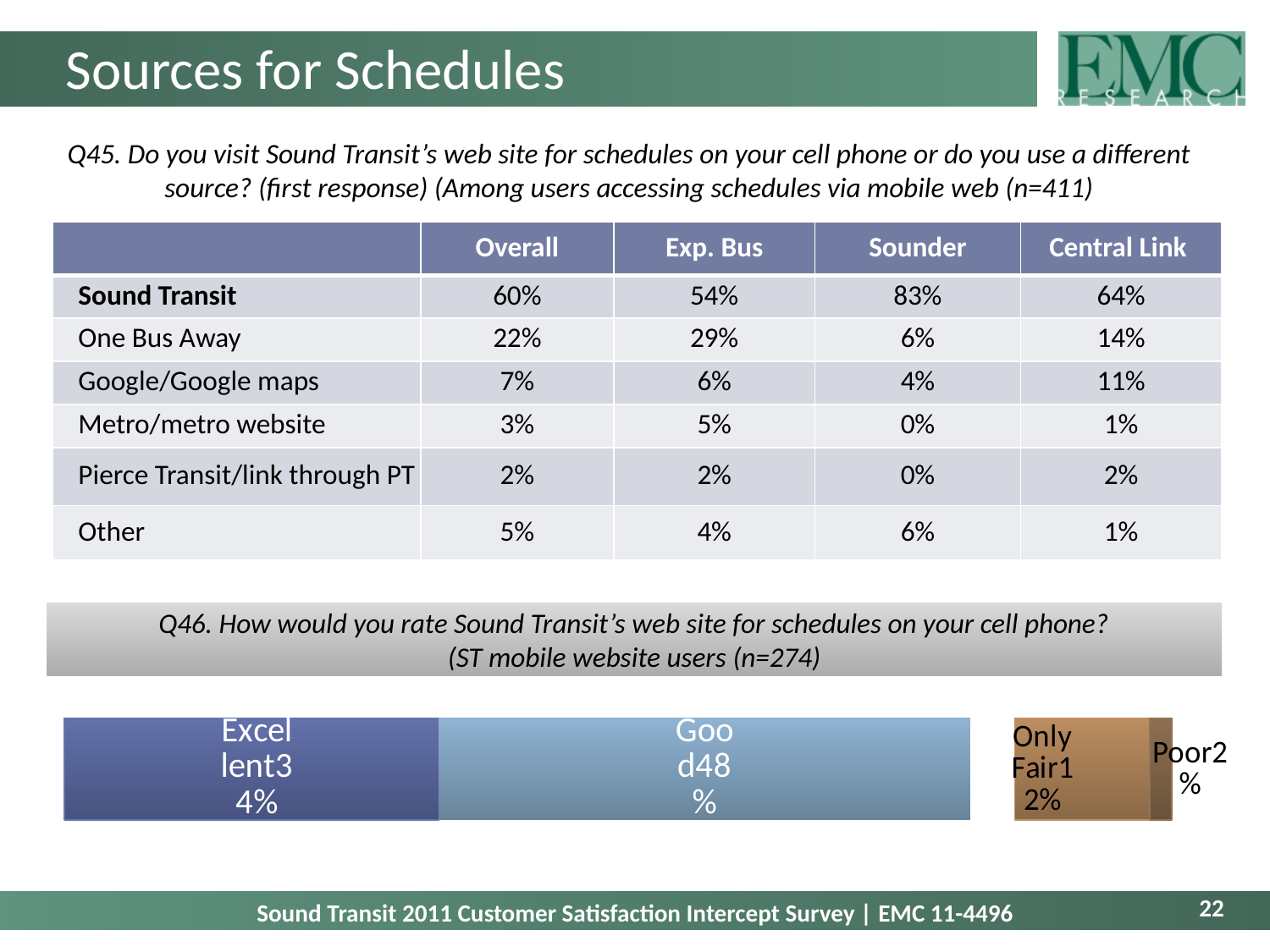

# Sources for Schedules
Q45. Do you visit Sound Transit’s web site for schedules on your cell phone or do you use a different source? (first response) (Among users accessing schedules via mobile web (n=411)
|  | Overall | Exp. Bus | Sounder | Central Link |
| --- | --- | --- | --- | --- |
| Sound Transit | 60% | 54% | 83% | 64% |
| One Bus Away | 22% | 29% | 6% | 14% |
| Google/Google maps | 7% | 6% | 4% | 11% |
| Metro/metro website | 3% | 5% | 0% | 1% |
| Pierce Transit/link through PT | 2% | 2% | 0% | 2% |
| Other | 5% | 4% | 6% | 1% |
Q46. How would you rate Sound Transit’s web site for schedules on your cell phone?
(ST mobile website users (n=274)

### Chart

| Category | Excellent | Good | No Answer | Only Fair | Poor |
|---|---|---|---|---|---|
| 2011 | 0.3375594503796913 | 0.4777424060315487 | 0.04 | 0.12153115239627127 | 0.019820179632551303 |